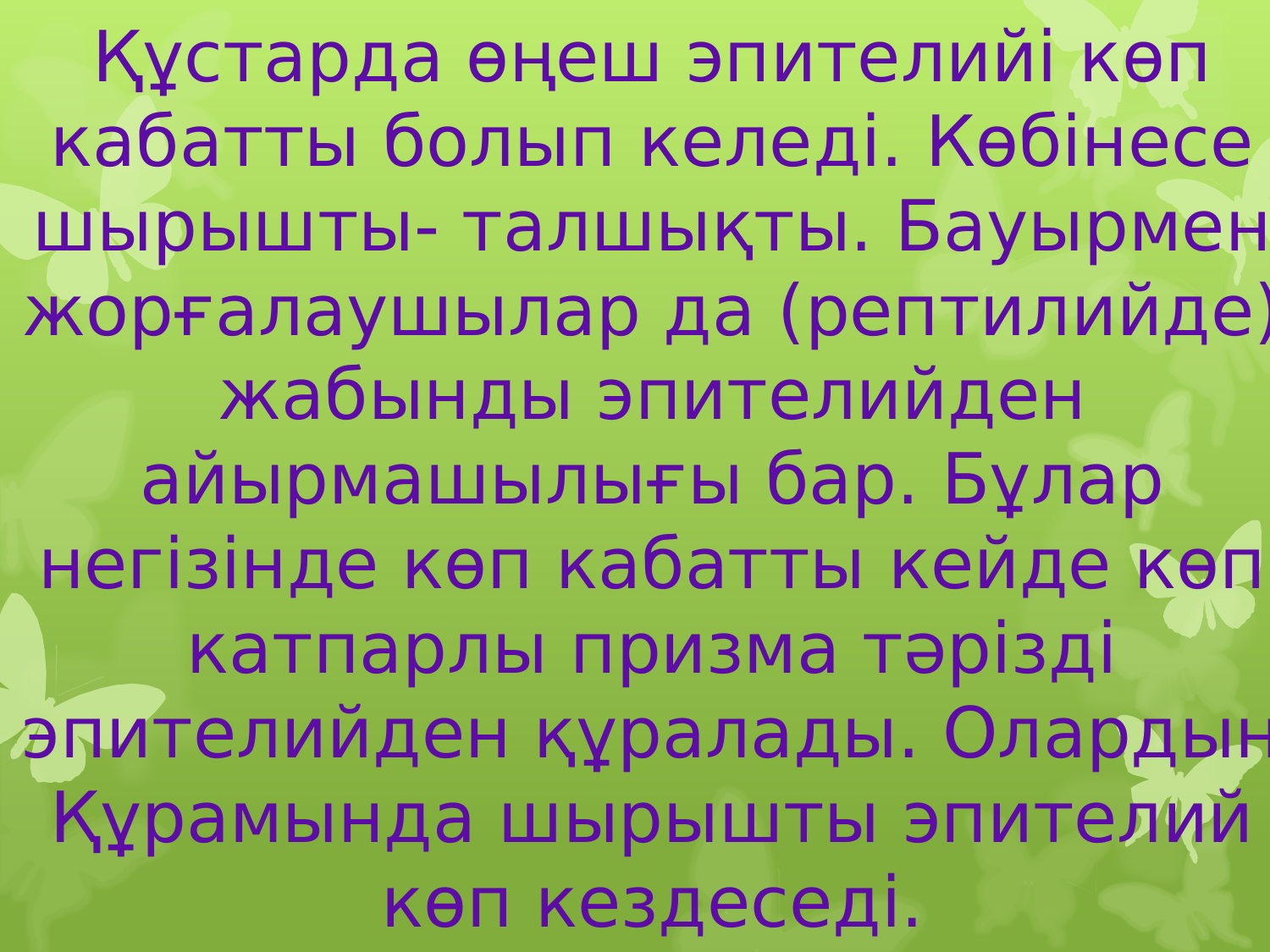

Құстарда өңеш эпителийі көп кабатты болып келеді. Көбінесе шырышты- талшықты. Бауырмен жорғалаушылар да (рептилийде) жабынды эпителийден айырмашылығы бар. Бұлар негізінде көп кабатты кейде көп катпарлы призма тәрізді эпителийден құралады. Олардың Құрамында шырышты эпителий көп кездеседі.